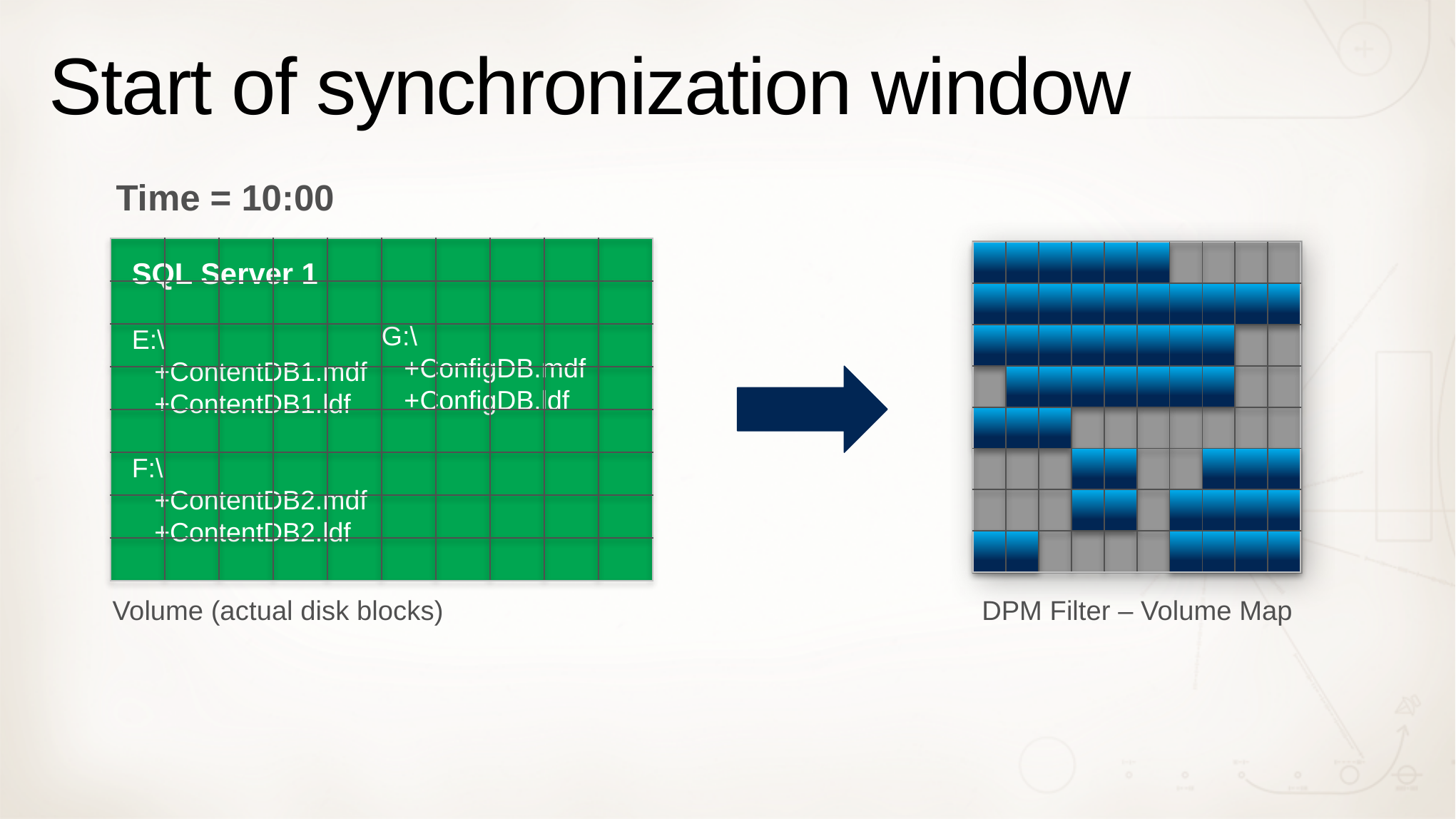

# Start of synchronization window
Time = 10:00
SQL Server 1

E:\
   +ContentDB1.mdf
   +ContentDB1.ldf

F:\
   +ContentDB2.mdf
   +ContentDB2.ldf

G:\
   +ConfigDB.mdf
   +ConfigDB.ldf

|  |  |  |  |  |  |  |  |  |  |
| --- | --- | --- | --- | --- | --- | --- | --- | --- | --- |
|  |  |  |  |  |  |  |  |  |  |
|  |  |  |  |  |  |  |  |  |  |
|  |  |  |  |  |  |  |  |  |  |
|  |  |  |  |  |  |  |  |  |  |
|  |  |  |  |  |  |  |  |  |  |
|  |  |  |  |  |  |  |  |  |  |
|  |  |  |  |  |  |  |  |  |  |

|  |  |  |  |  |  |  |  |  |  |
| --- | --- | --- | --- | --- | --- | --- | --- | --- | --- |
|  |  |  |  |  |  |  |  |  |  |
|  |  |  |  |  |  |  |  |  |  |
|  |  |  |  |  |  |  |  |  |  |
|  |  |  |  |  |  |  |  |  |  |
|  |  |  |  |  |  |  |  |  |  |
|  |  |  |  |  |  |  |  |  |  |
|  |  |  |  |  |  |  |  |  |  |

Volume (actual disk blocks)
DPM Filter – Volume Map